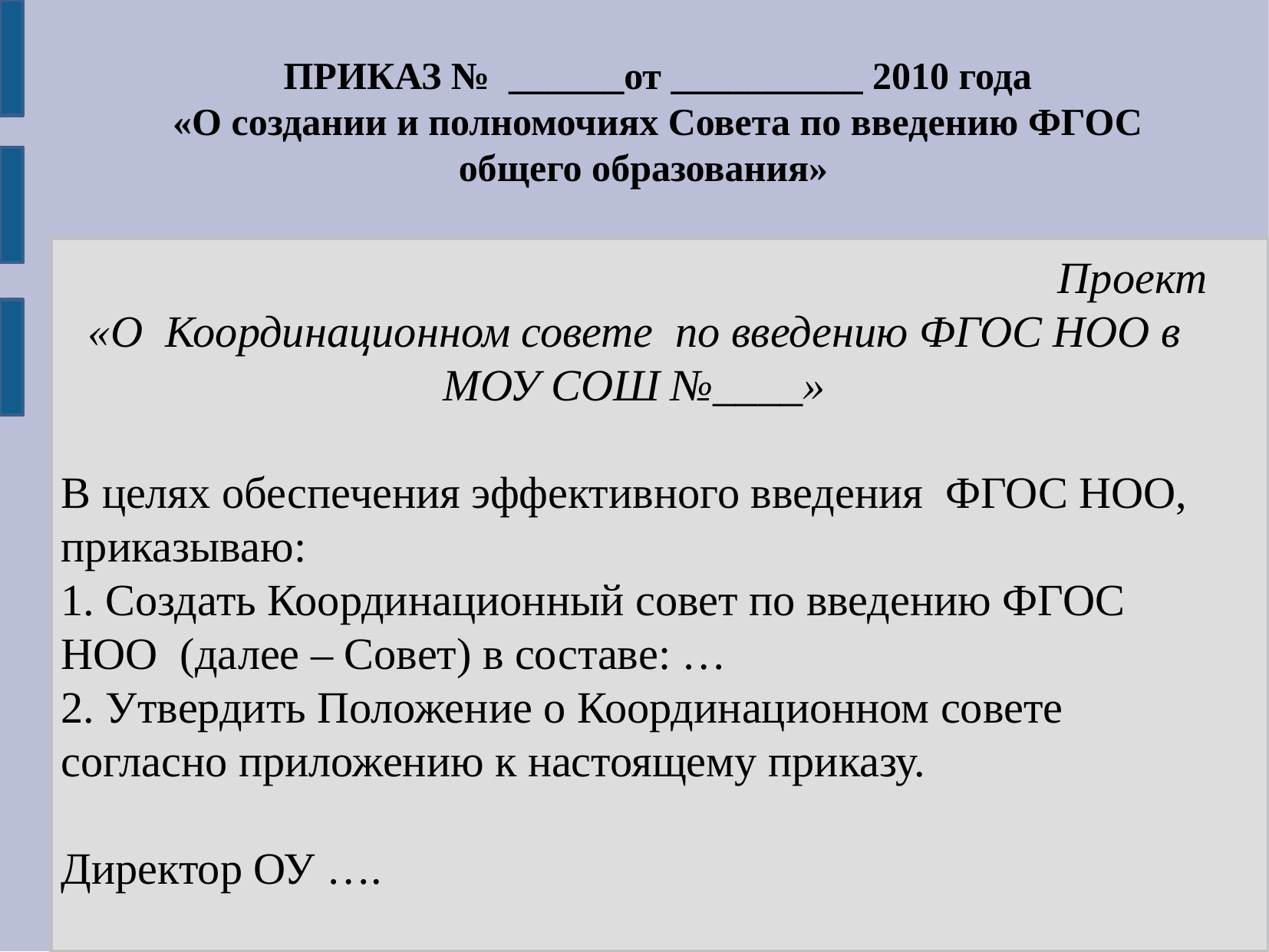

ПРИКАЗ №  ______от __________ 2010 года
«О создании и полномочиях Совета по введению ФГОС общего образования»

Проект
«О  Координационном совете  по введению ФГОС НОО в МОУ СОШ №____»

В целях обеспечения эффективного введения  ФГОС НОО, приказываю:
1. Создать Координационный совет по введению ФГОС НОО  (далее – Совет) в составе: …
2. Утвердить Положение о Координационном совете согласно приложению к настоящему приказу.

Директор ОУ ….